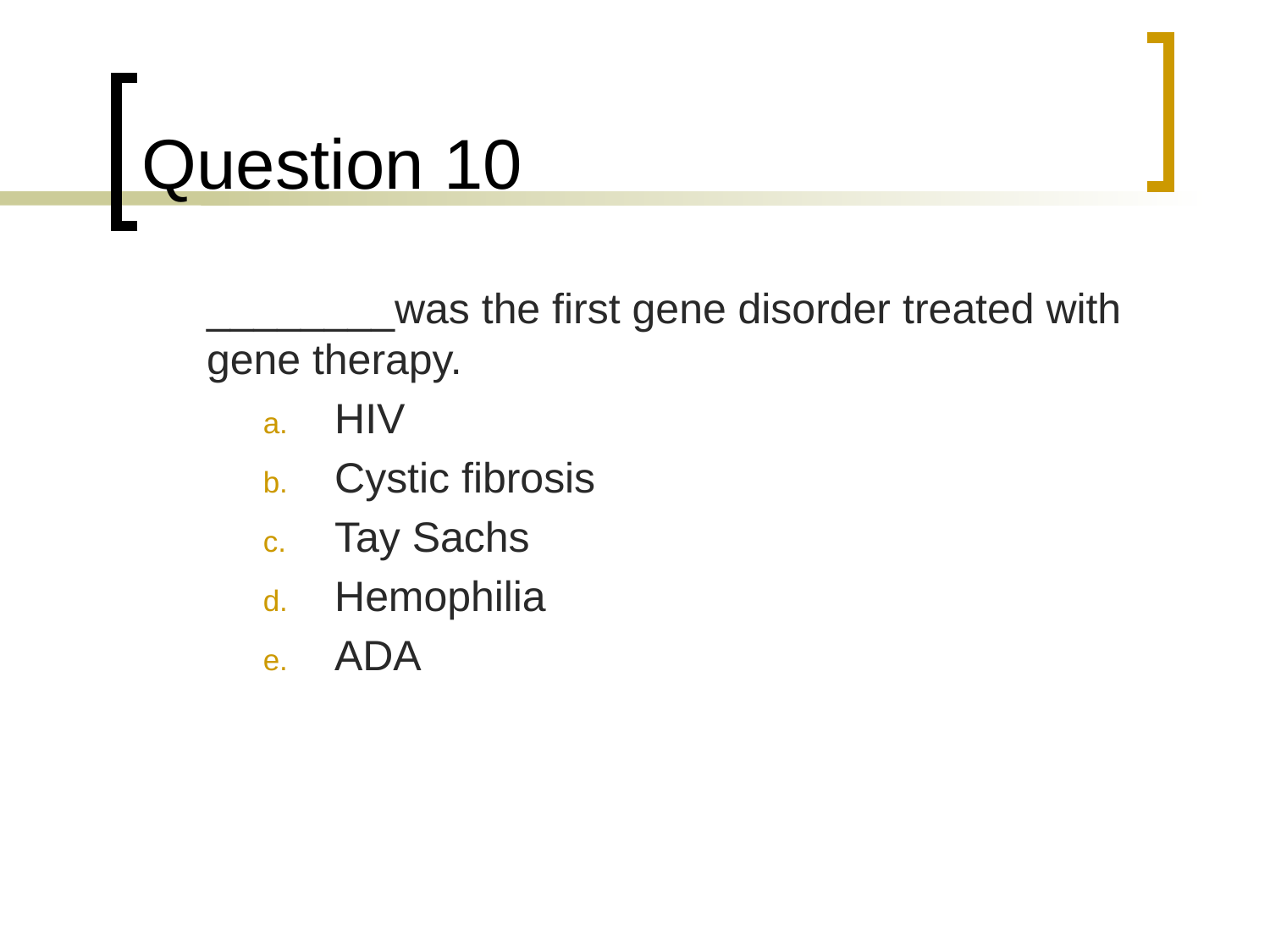

# Question 10
	________was the first gene disorder treated with gene therapy.
HIV
Cystic fibrosis
Tay Sachs
Hemophilia
ADA